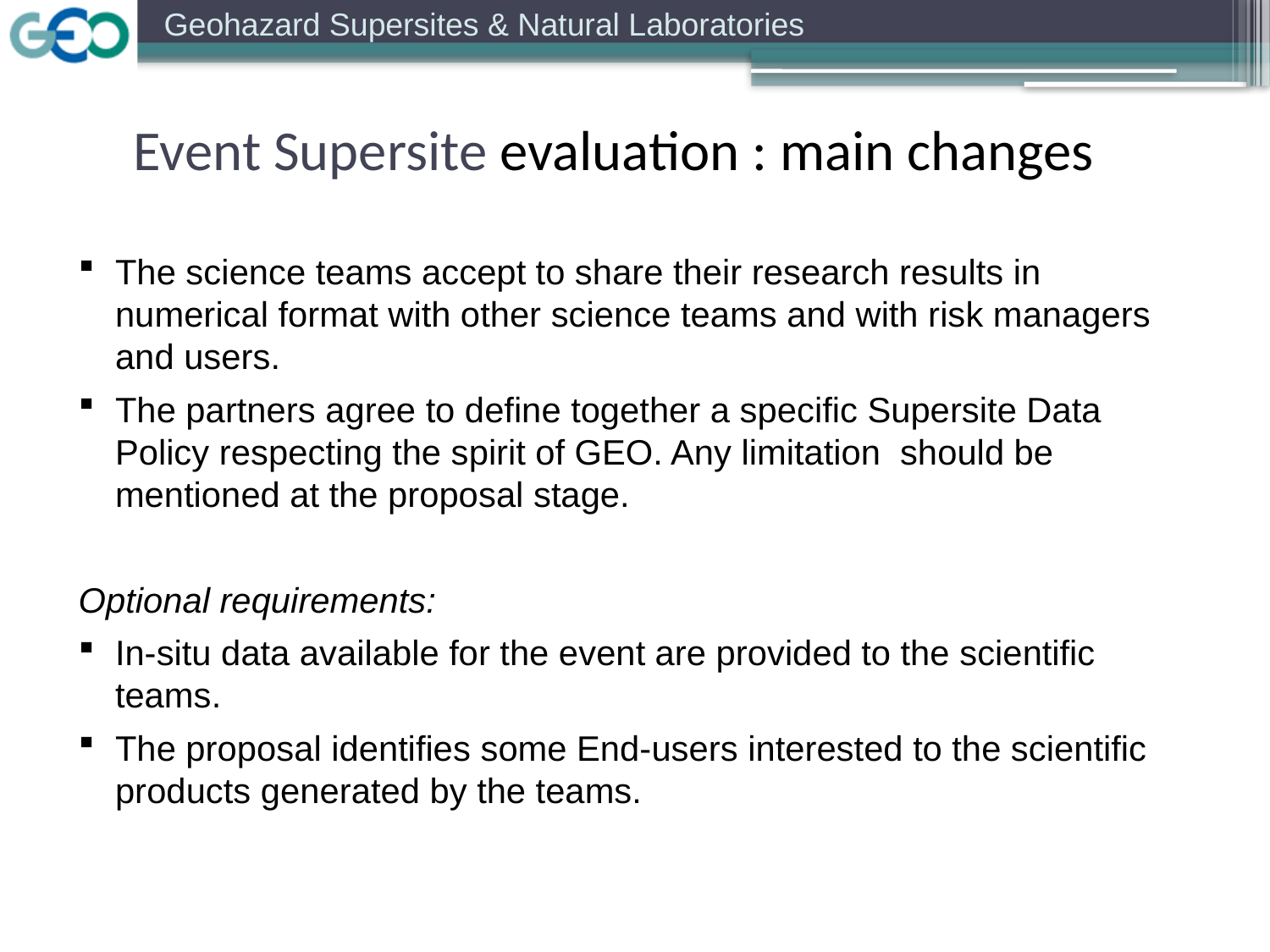

Event Supersite evaluation : main changes

The science teams accept to share their research results in numerical format with other science teams and with risk managers and users.
The partners agree to define together a specific Supersite Data Policy respecting the spirit of GEO. Any limitation  should be mentioned at the proposal stage.

Optional requirements:
In-situ data available for the event are provided to the scientific teams.
The proposal identifies some End-users interested to the scientific products generated by the teams.